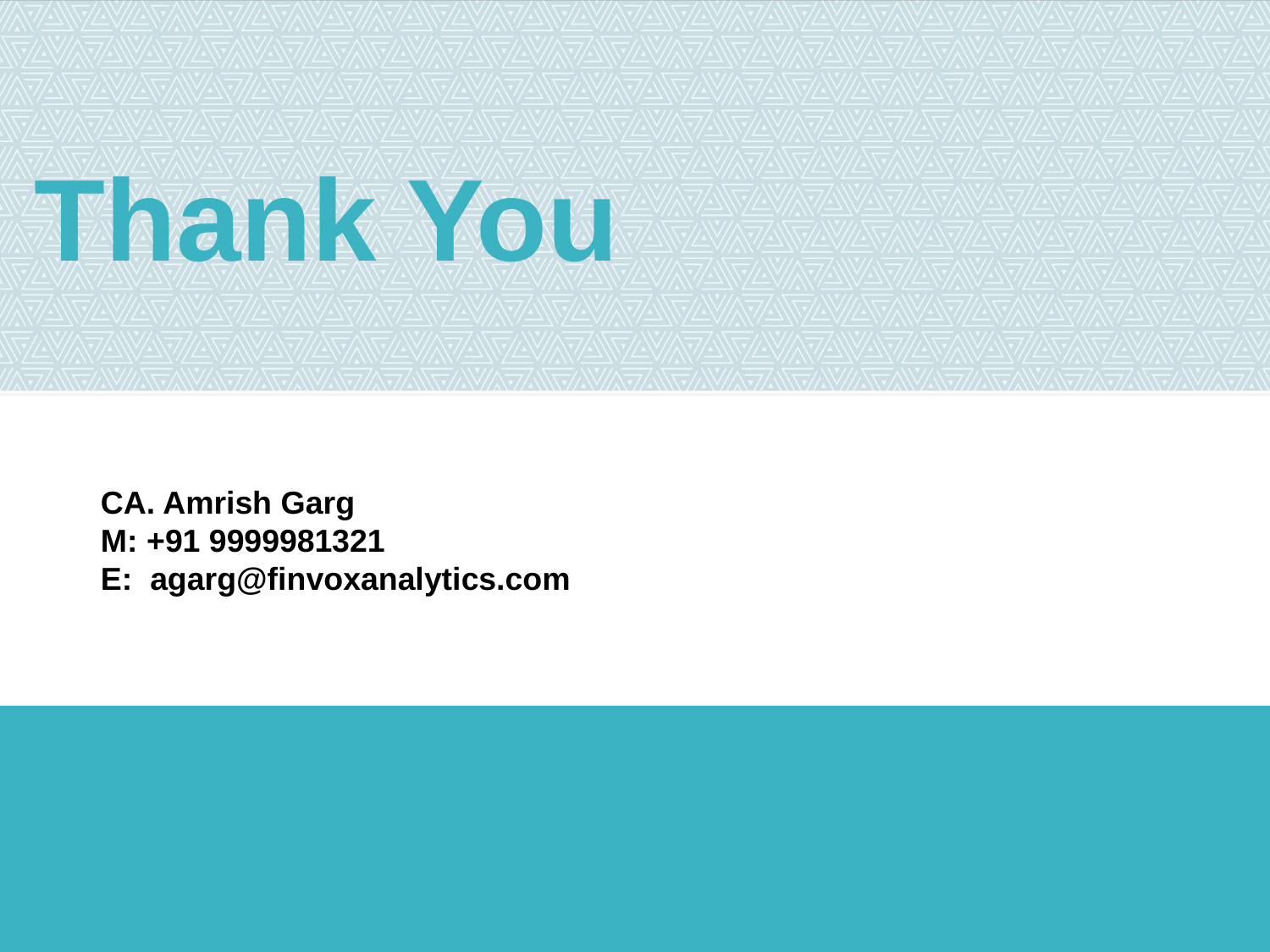

Thank You

CA. Amrish Garg
M: +91 9999981321
E:  agarg@finvoxanalytics.com